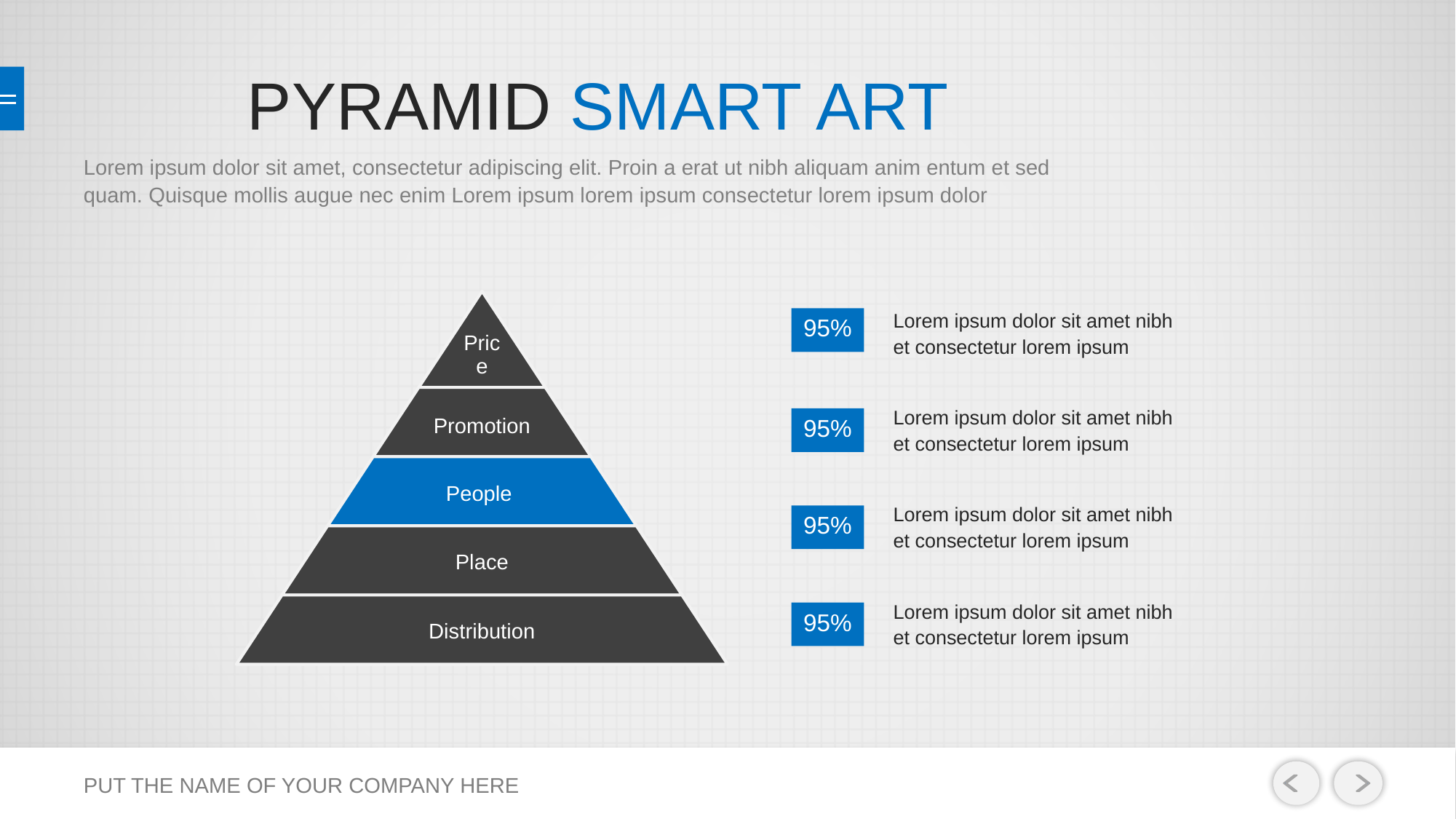

# PYRAMID SMART ART
Lorem ipsum dolor sit amet, consectetur adipiscing elit. Proin a erat ut nibh aliquam anim entum et sed
quam. Quisque mollis augue nec enim Lorem ipsum lorem ipsum consectetur lorem ipsum dolor
Price
Promotion
People
Place
Distribution
Lorem ipsum dolor sit amet nibh
et consectetur lorem ipsum

95%
Lorem ipsum dolor sit amet nibh
et consectetur lorem ipsum
95%
Lorem ipsum dolor sit amet nibh
et consectetur lorem ipsum
95%
Lorem ipsum dolor sit amet nibh
et consectetur lorem ipsum
95%
PUT THE NAME OF YOUR COMPANY HERE